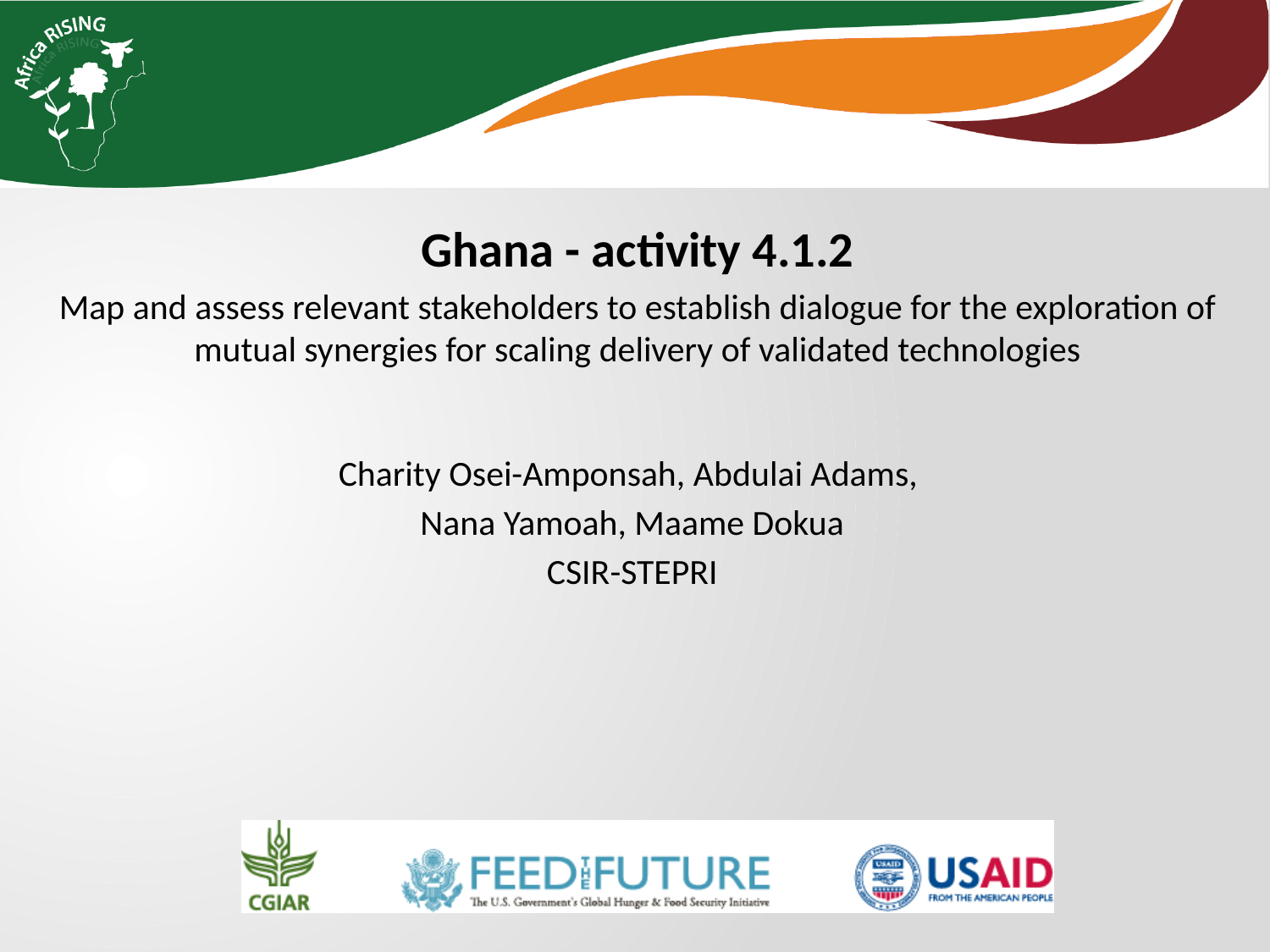

Ghana - activity 4.1.2
Map and assess relevant stakeholders to establish dialogue for the exploration of mutual synergies for scaling delivery of validated technologies
Charity Osei-Amponsah, Abdulai Adams,
Nana Yamoah, Maame Dokua
CSIR-STEPRI